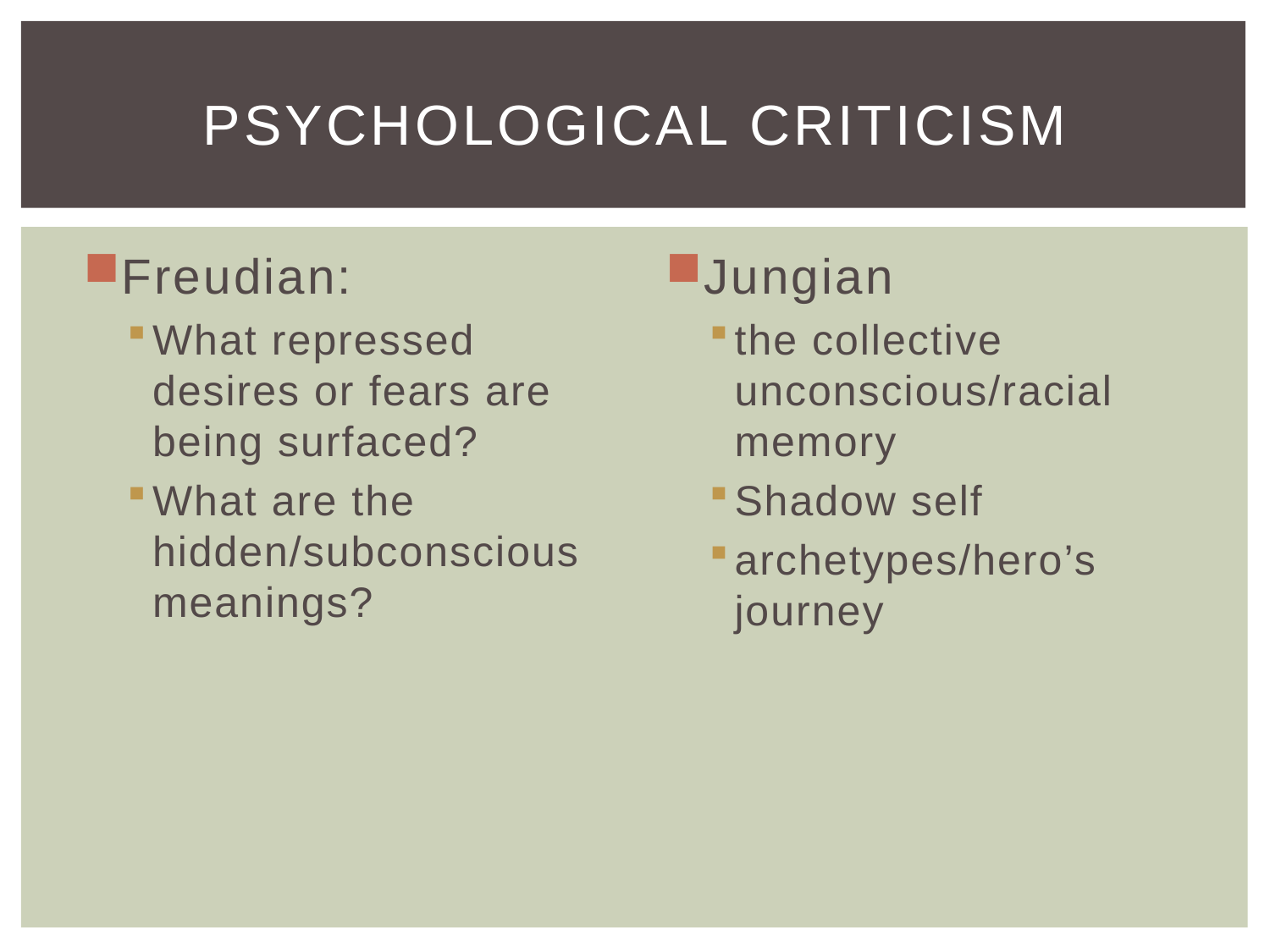

# Psychological criticism
Freudian:
What repressed desires or fears are being surfaced?
What are the hidden/subconscious meanings?

Jungian
the collective unconscious/racial memory
Shadow self
archetypes/hero’s journey